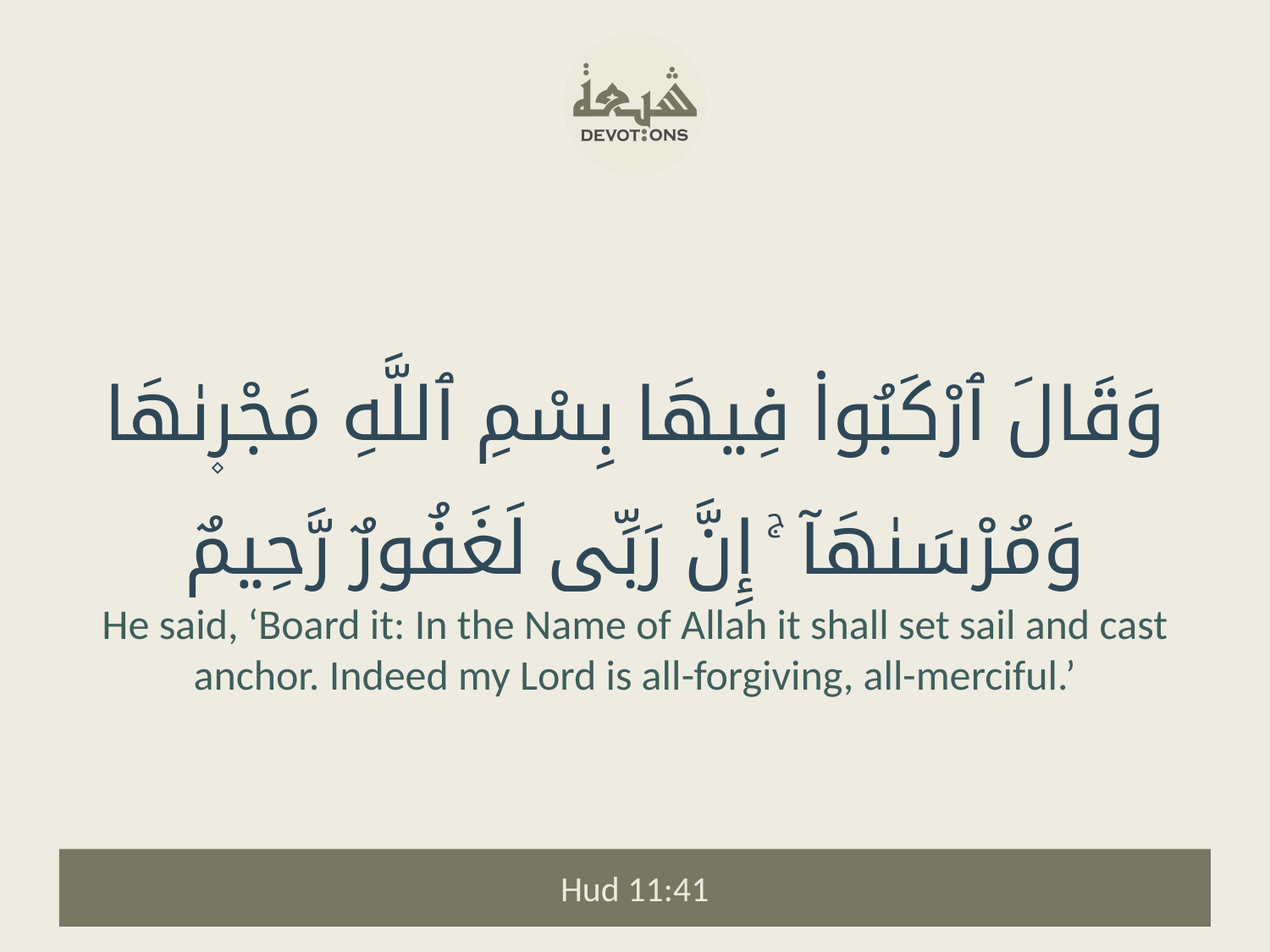

وَقَالَ ٱرْكَبُوا۟ فِيهَا بِسْمِ ٱللَّهِ مَجْر۪ىٰهَا وَمُرْسَىٰهَآ ۚ إِنَّ رَبِّى لَغَفُورٌ رَّحِيمٌ
He said, ‘Board it: In the Name of Allah it shall set sail and cast anchor. Indeed my Lord is all-forgiving, all-merciful.’
Hud 11:41